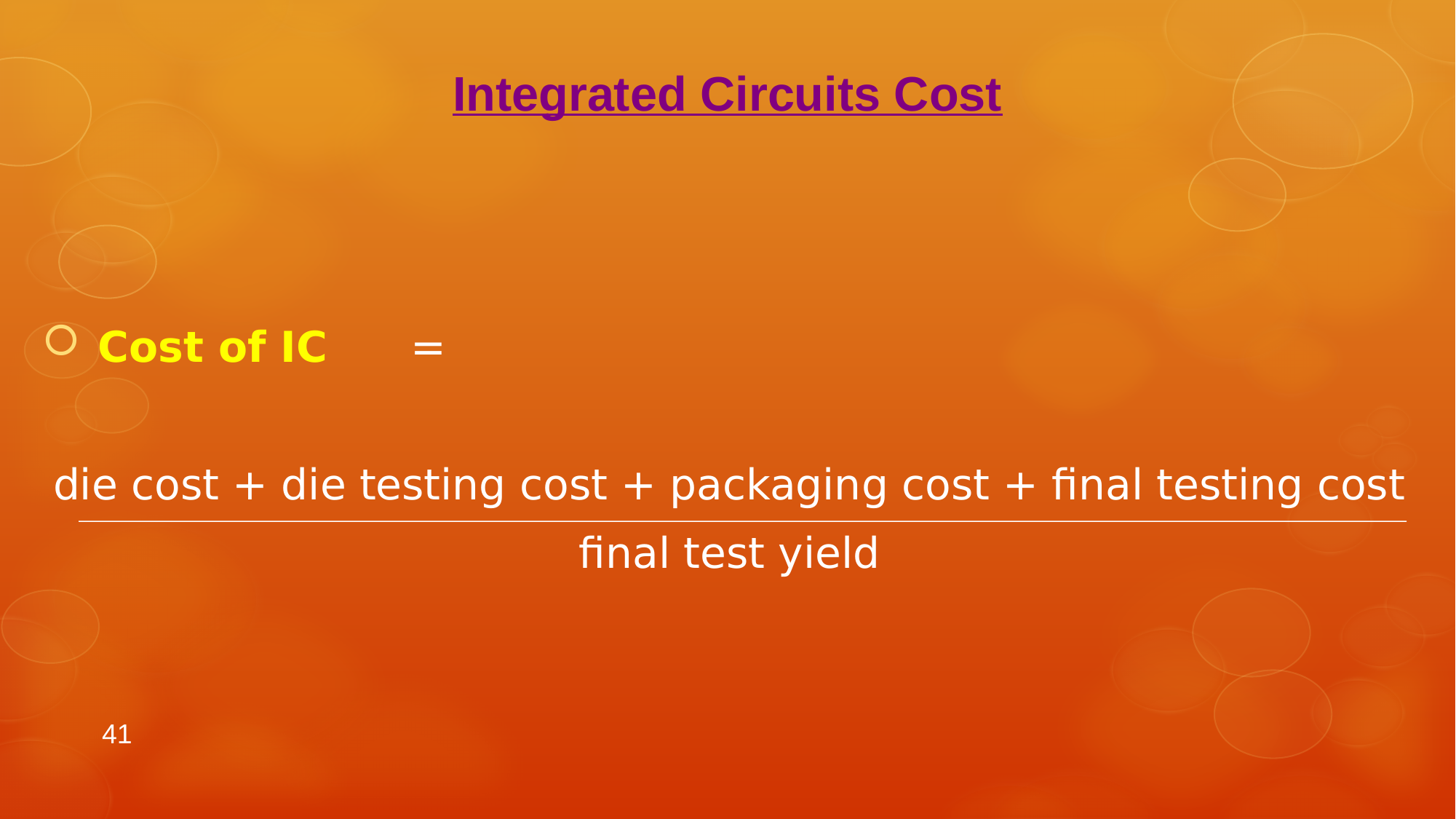

Integrated Circuits Cost
 Cost of IC	=

die cost + die testing cost + packaging cost + final testing cost
final test yield

41